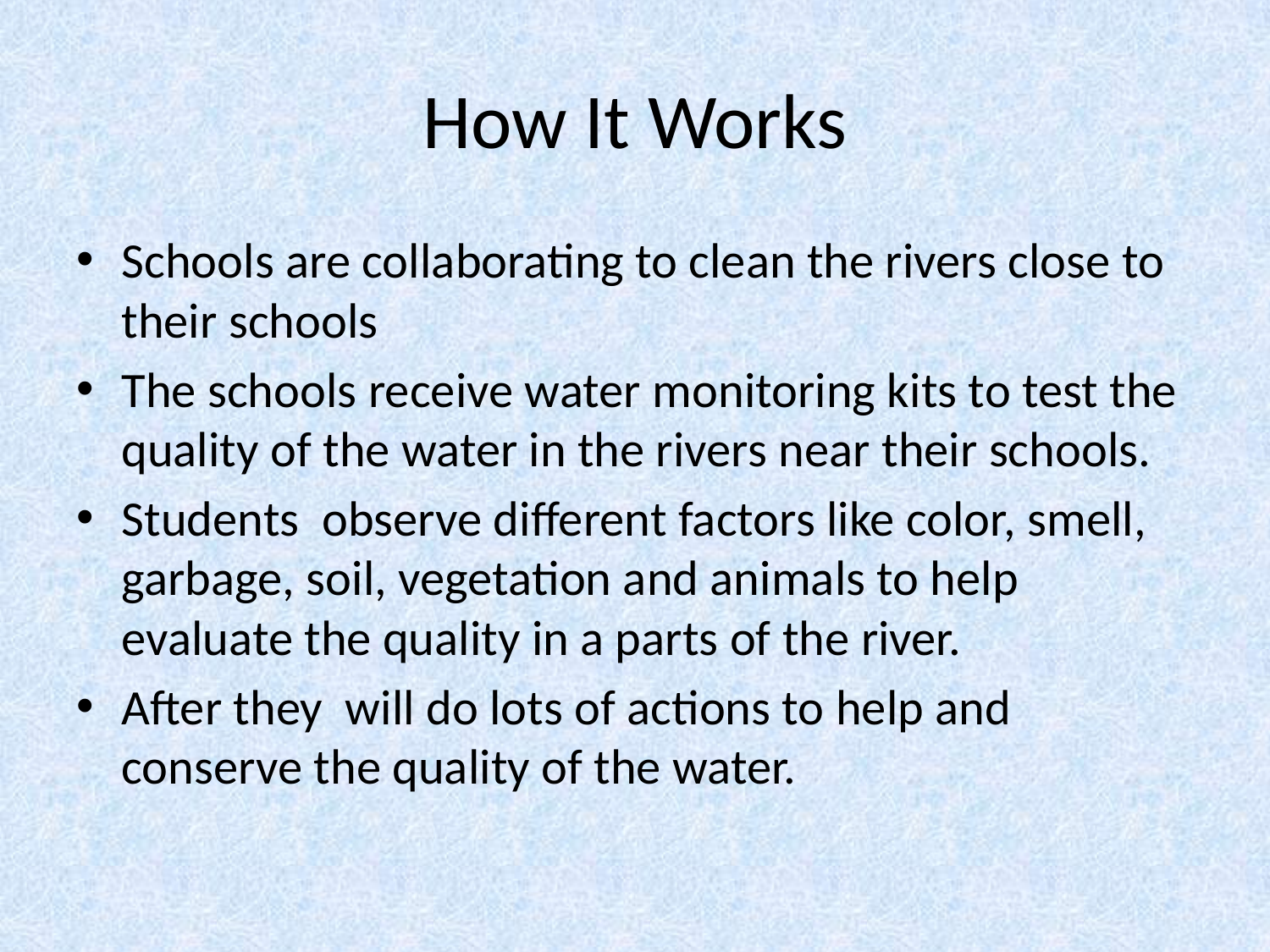

# How It Works
Schools are collaborating to clean the rivers close to their schools
The schools receive water monitoring kits to test the quality of the water in the rivers near their schools.
Students  observe different factors like color, smell, garbage, soil, vegetation and animals to help   evaluate the quality in a parts of the river.
After they  will do lots of actions to help and conserve the quality of the water.